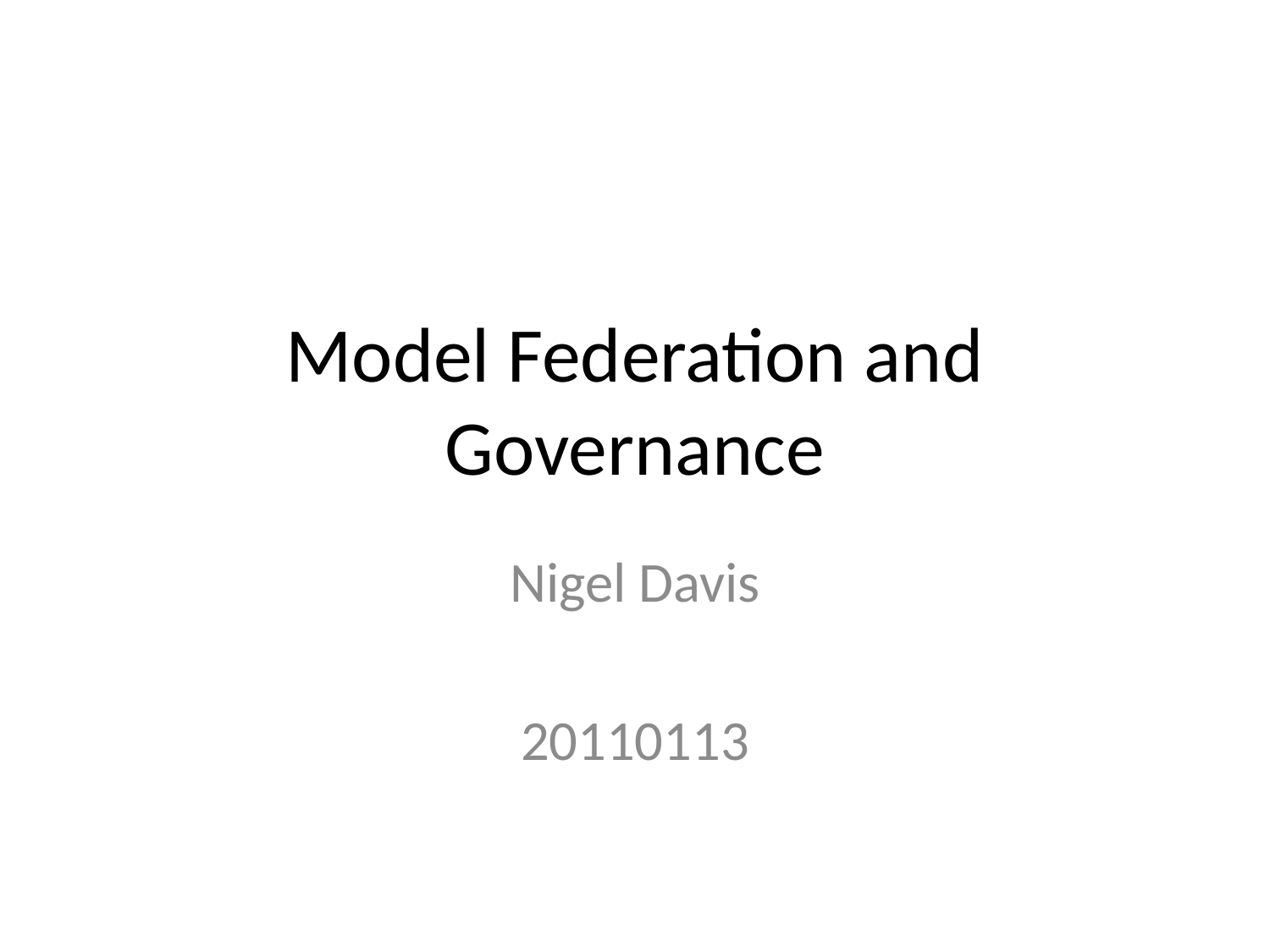

# Model Federation and Governance
Nigel Davis

20110113